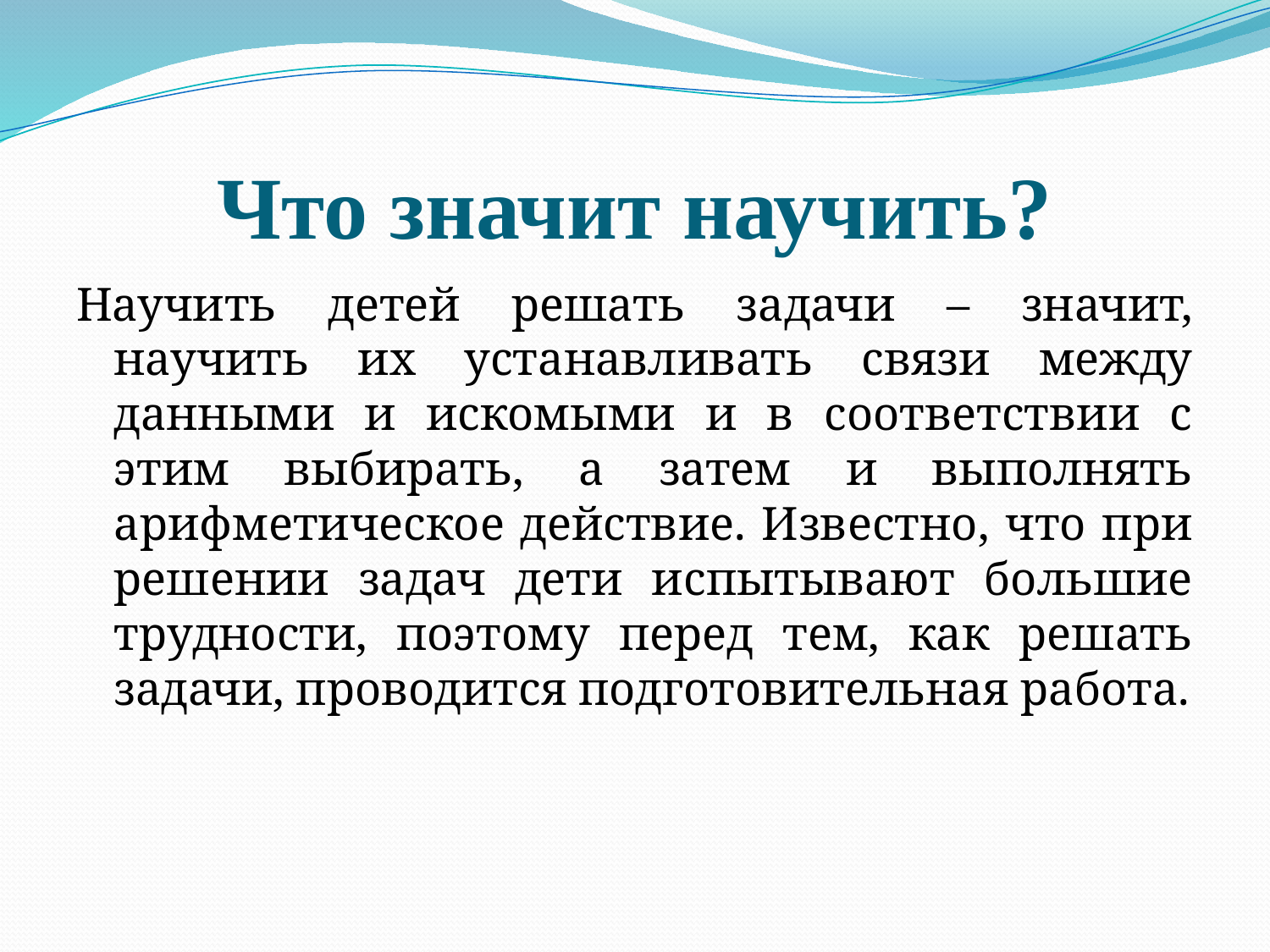

# Что значит научить?
Научить детей решать задачи – значит, научить их устанавливать связи между данными и искомыми и в соответствии с этим выбирать, а затем и выполнять арифметическое действие. Известно, что при решении задач дети испытывают большие трудности, поэтому перед тем, как решать задачи, проводится подготовительная работа.